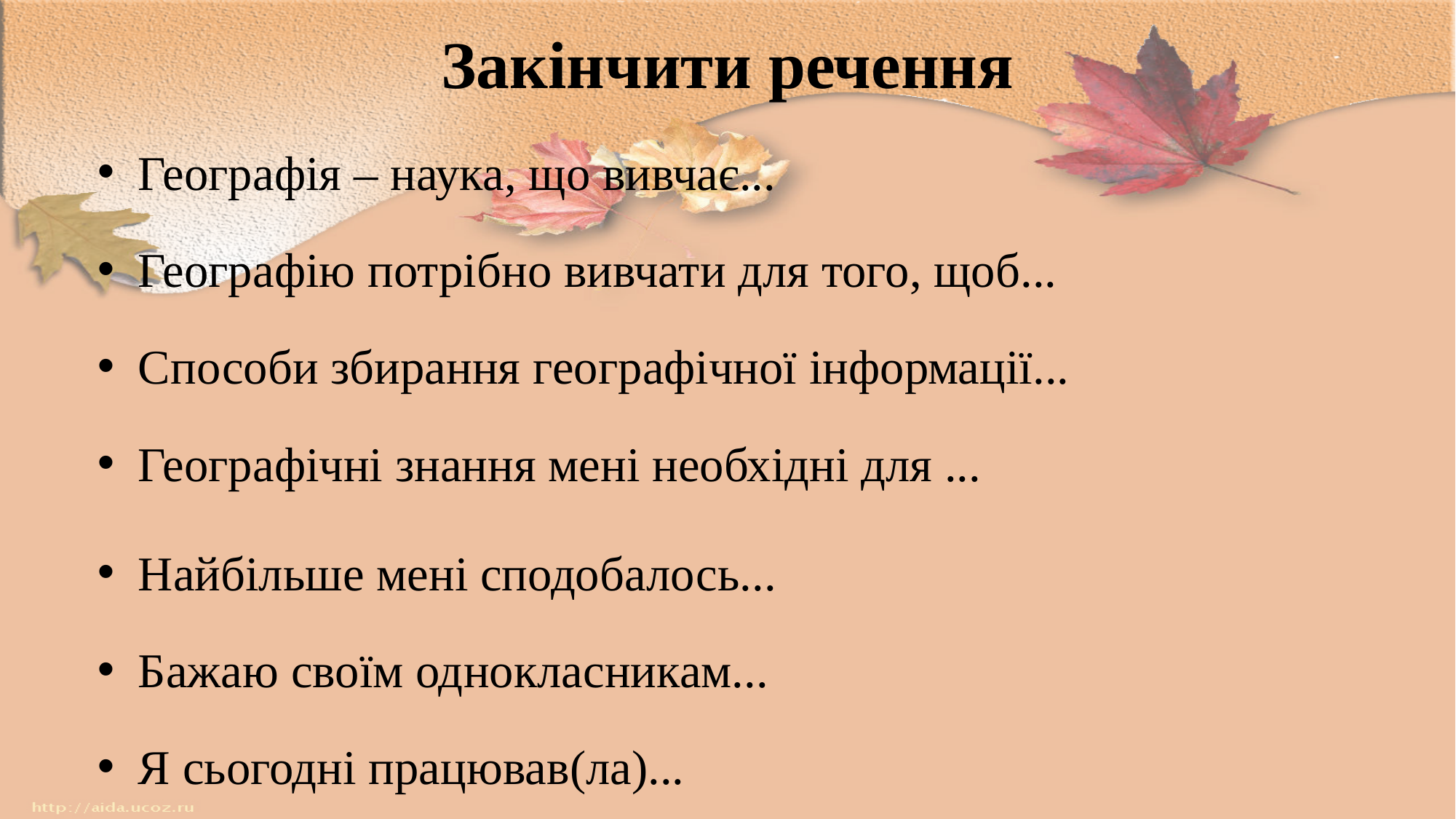

# Закінчити речення
Географія – наука, що вивчає...
Географію потрібно вивчати для того, щоб...
Способи збирання географічної інформації...
Географічні знання мені необхідні для ...
Найбільше мені сподобалось...
Бажаю своїм однокласникам...
Я сьогодні працював(ла)...